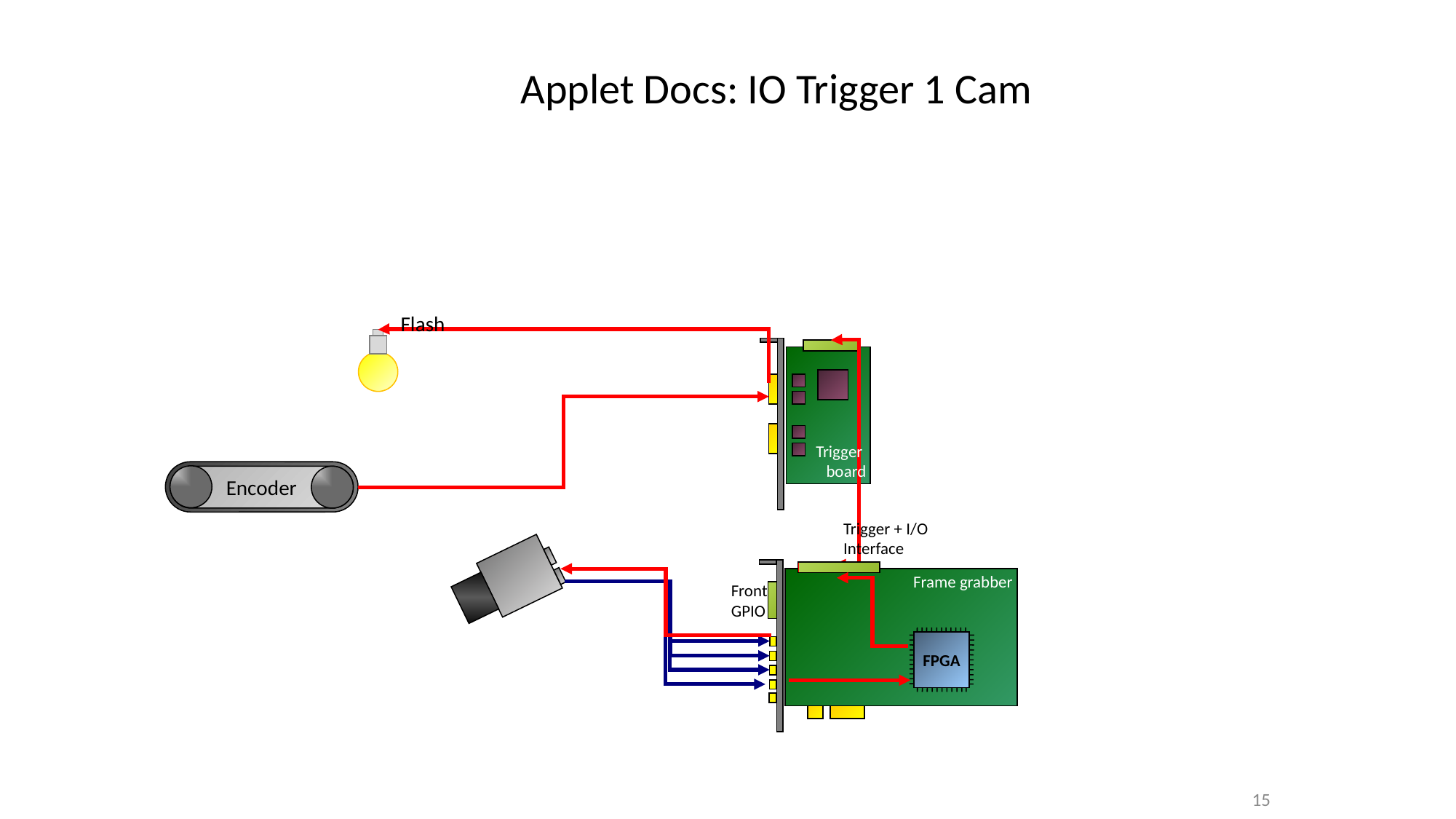

Applet Docs: IO Trigger 1 Cam
Flash

Trigger
board

Encoder
Trigger + I/O Interface

Frame grabber

FPGA

Front GPIO

15